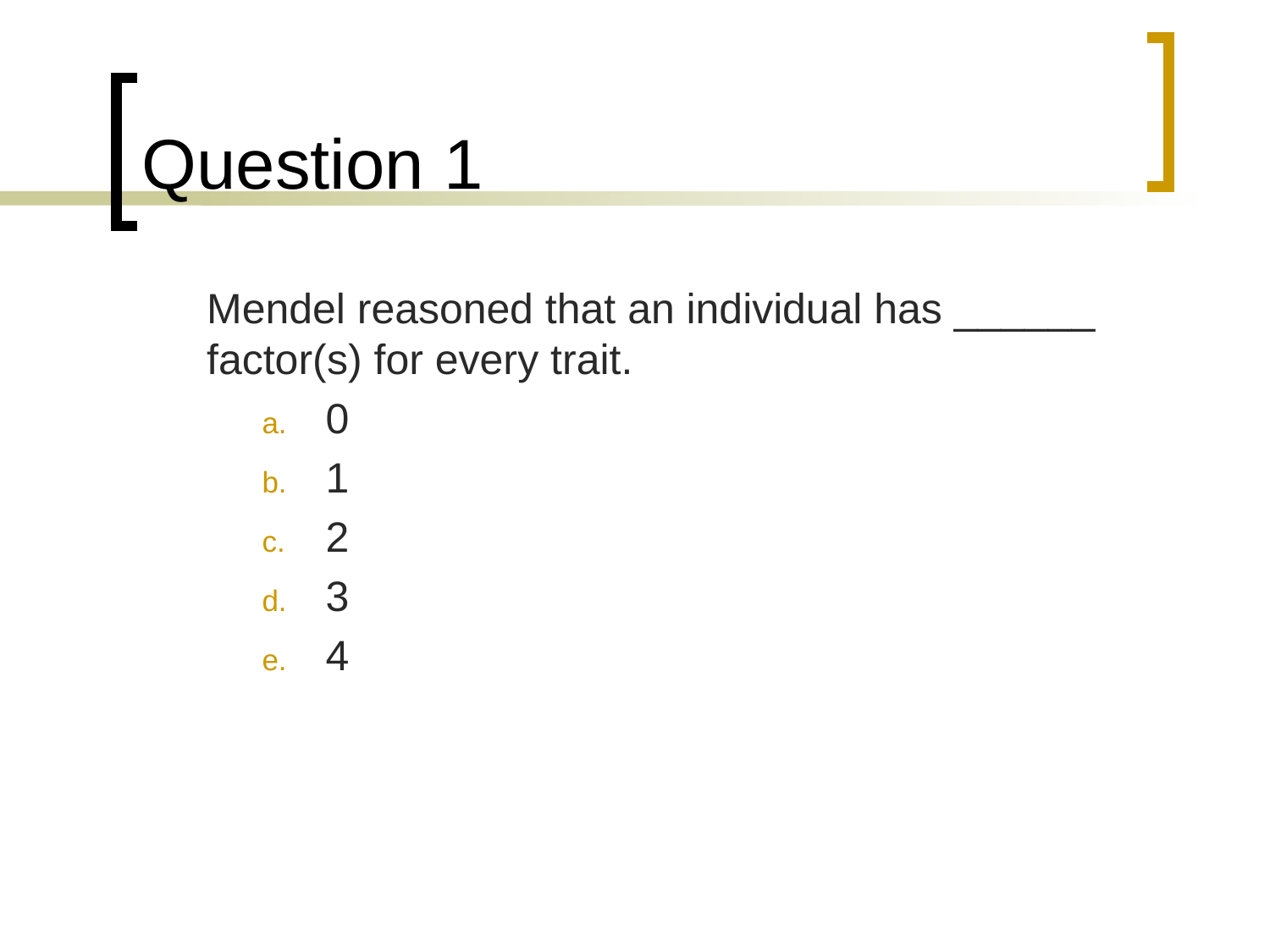

# Question 1
	Mendel reasoned that an individual has ______ factor(s) for every trait.
0
1
2
3
4